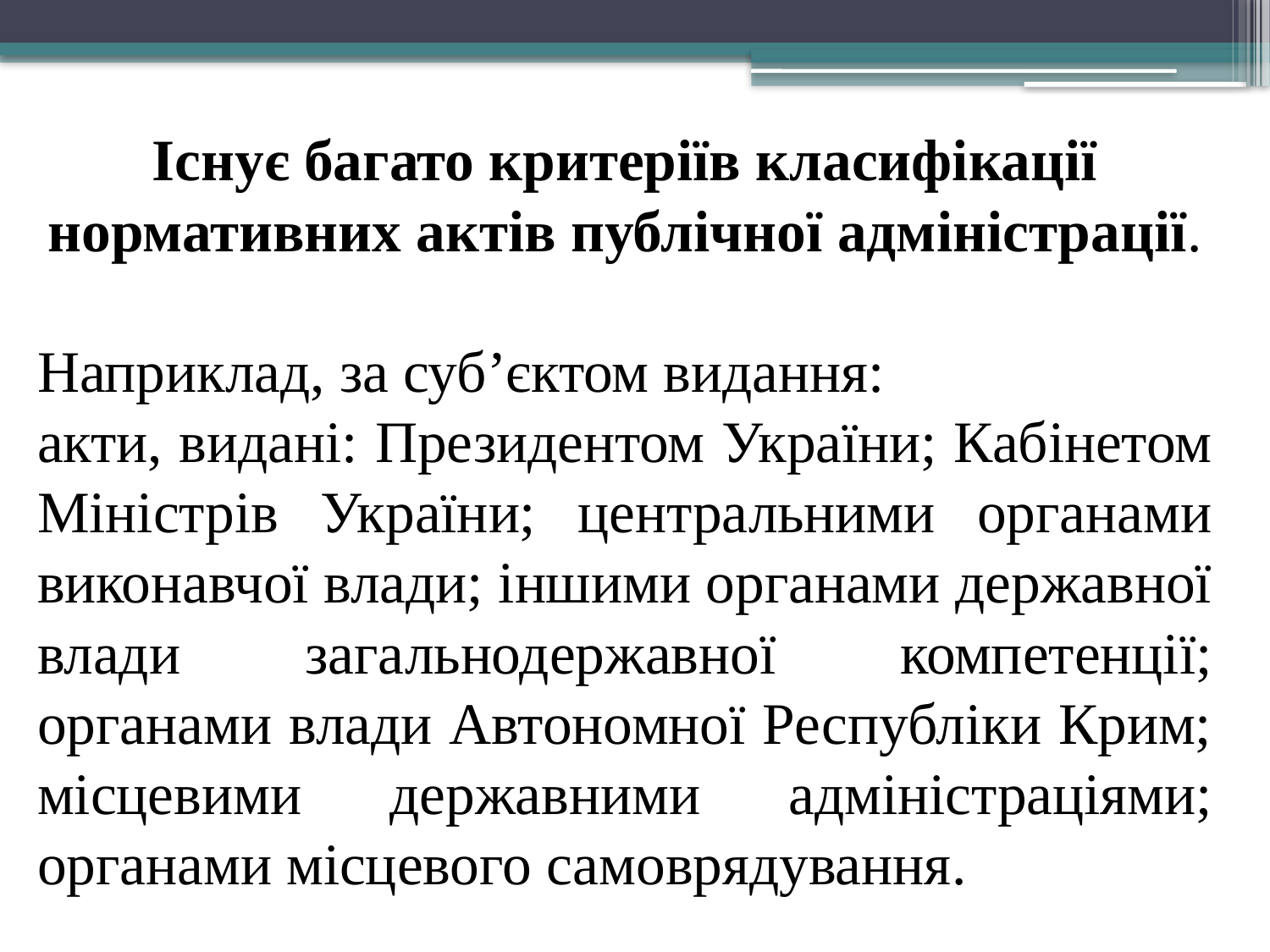

Існує багато критеріїв класифікації нормативних актів публічної адміністрації.

Наприклад, за суб’єктом видання:
акти, видані: Президентом України; Кабінетом Міністрів України; центральними органами виконавчої влади; іншими органами державної влади загальнодержавної компетенції; органами влади Автономної Республіки Крим; місцевими державними адміністраціями; органами місцевого самоврядування.